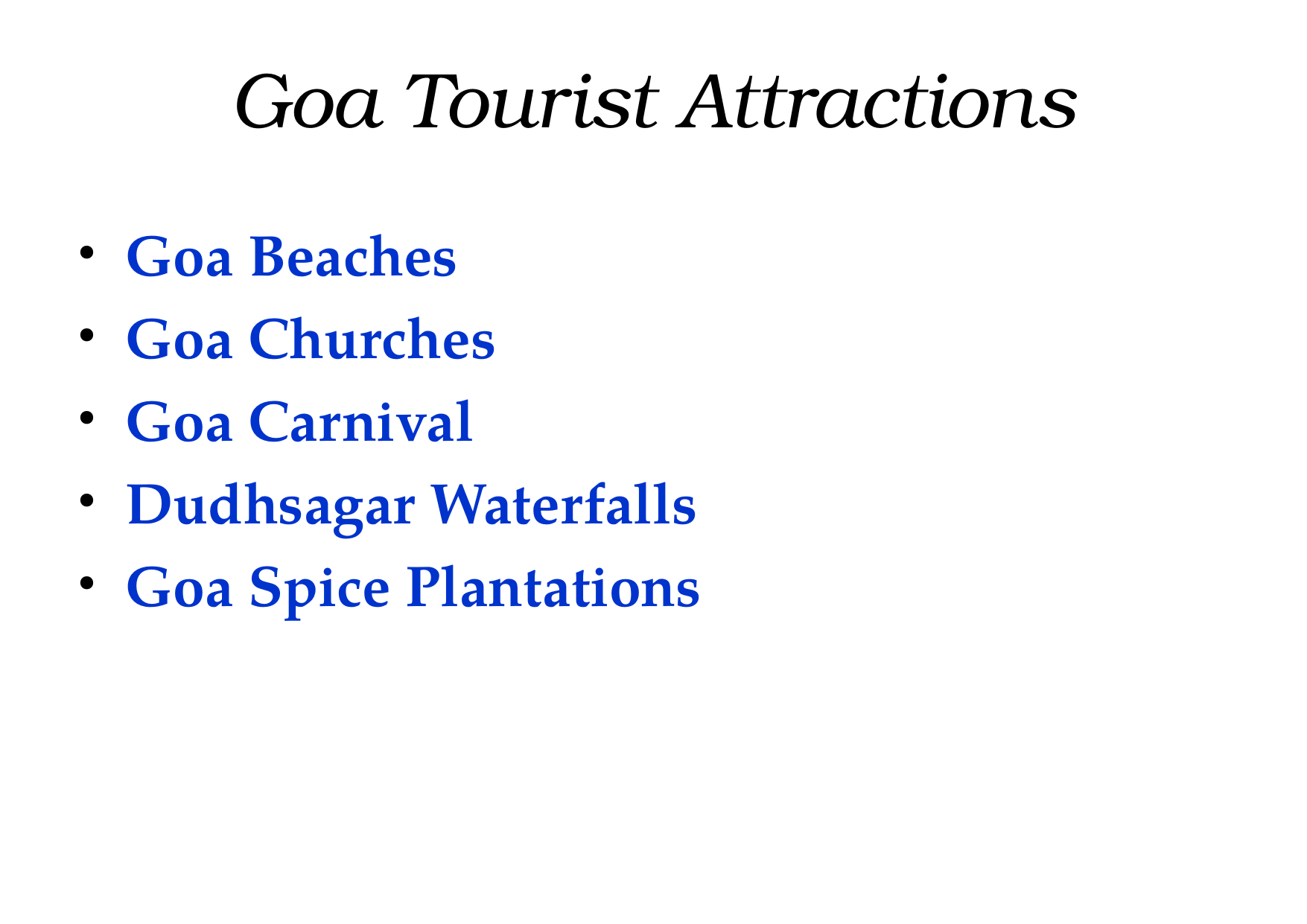

# Goa Tourist Attractions
Goa Beaches
Goa Churches
Goa Carnival
Dudhsagar Waterfalls
Goa Spice Plantations